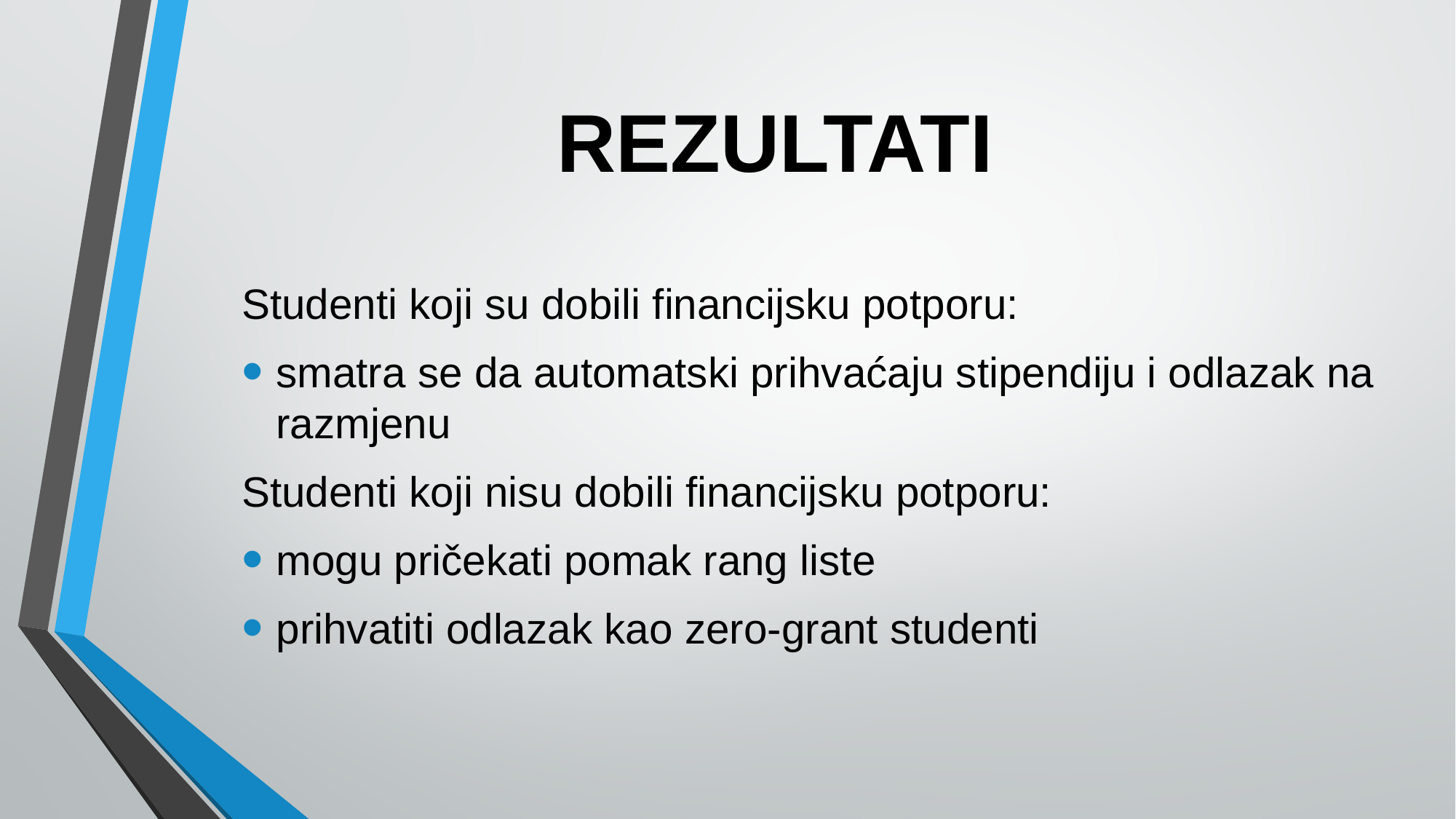

# REZULTATI
Studenti koji su dobili financijsku potporu:
smatra se da automatski prihvaćaju stipendiju i odlazak na razmjenu
Studenti koji nisu dobili financijsku potporu:
mogu pričekati pomak rang liste
prihvatiti odlazak kao zero-grant studenti